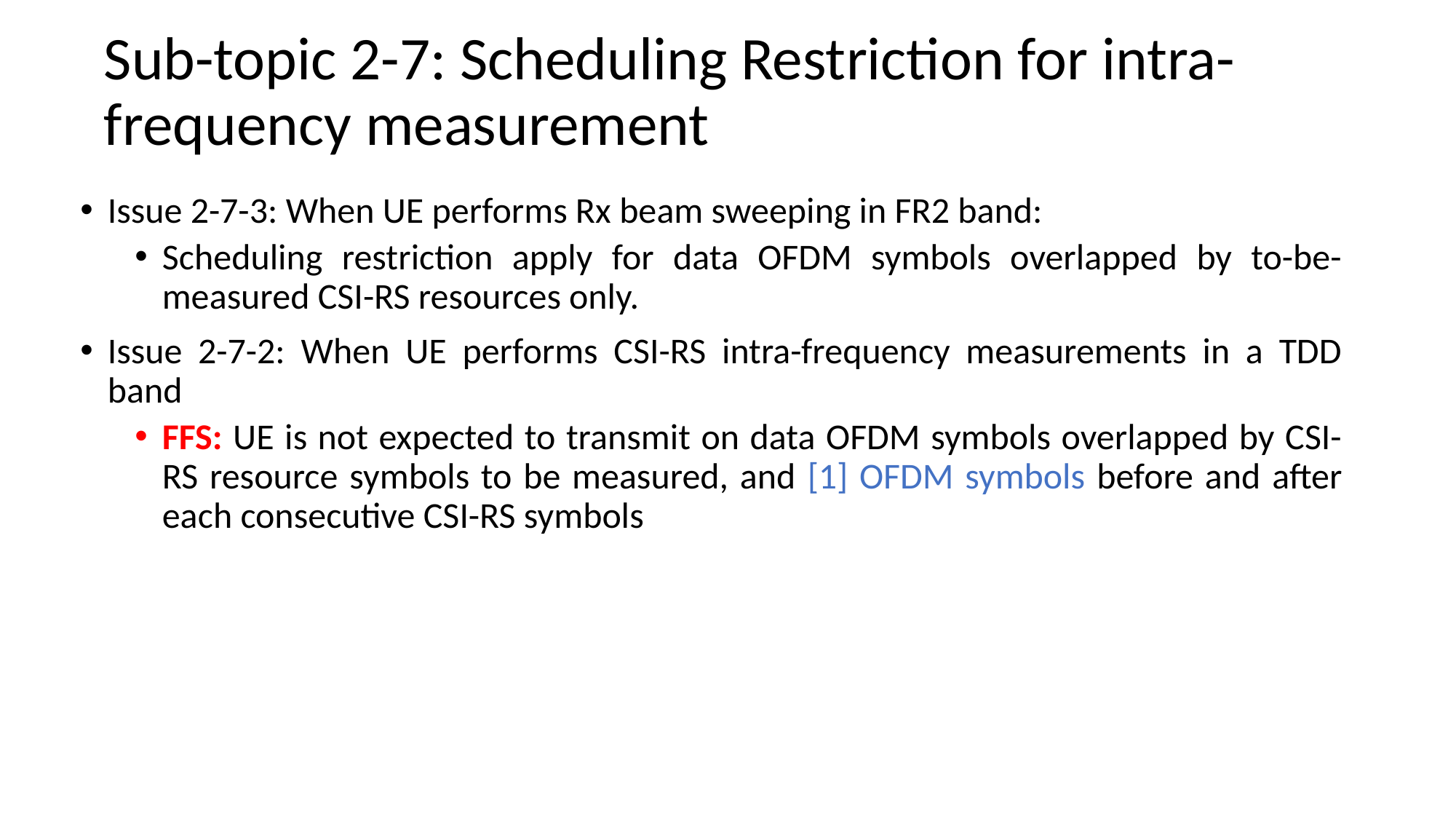

# Sub-topic 2-7: Scheduling Restriction for intra-frequency measurement
Issue 2-7-3: When UE performs Rx beam sweeping in FR2 band:
Scheduling restriction apply for data OFDM symbols overlapped by to-be-measured CSI-RS resources only.
Issue 2-7-2: When UE performs CSI-RS intra-frequency measurements in a TDD band
FFS: UE is not expected to transmit on data OFDM symbols overlapped by CSI-RS resource symbols to be measured, and [1] OFDM symbols before and after each consecutive CSI-RS symbols